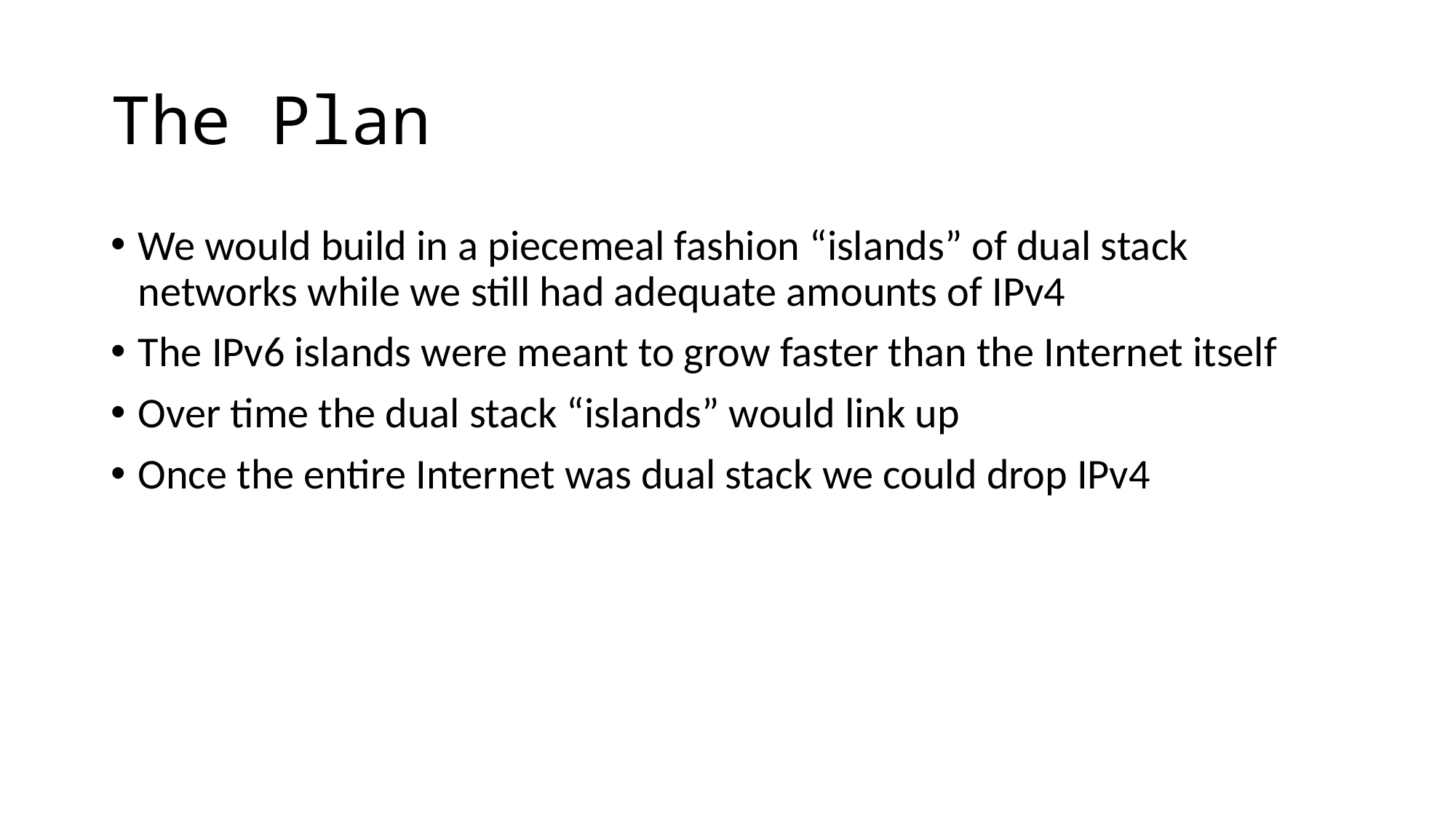

# The Plan
We would build in a piecemeal fashion “islands” of dual stack networks while we still had adequate amounts of IPv4
The IPv6 islands were meant to grow faster than the Internet itself
Over time the dual stack “islands” would link up
Once the entire Internet was dual stack we could drop IPv4